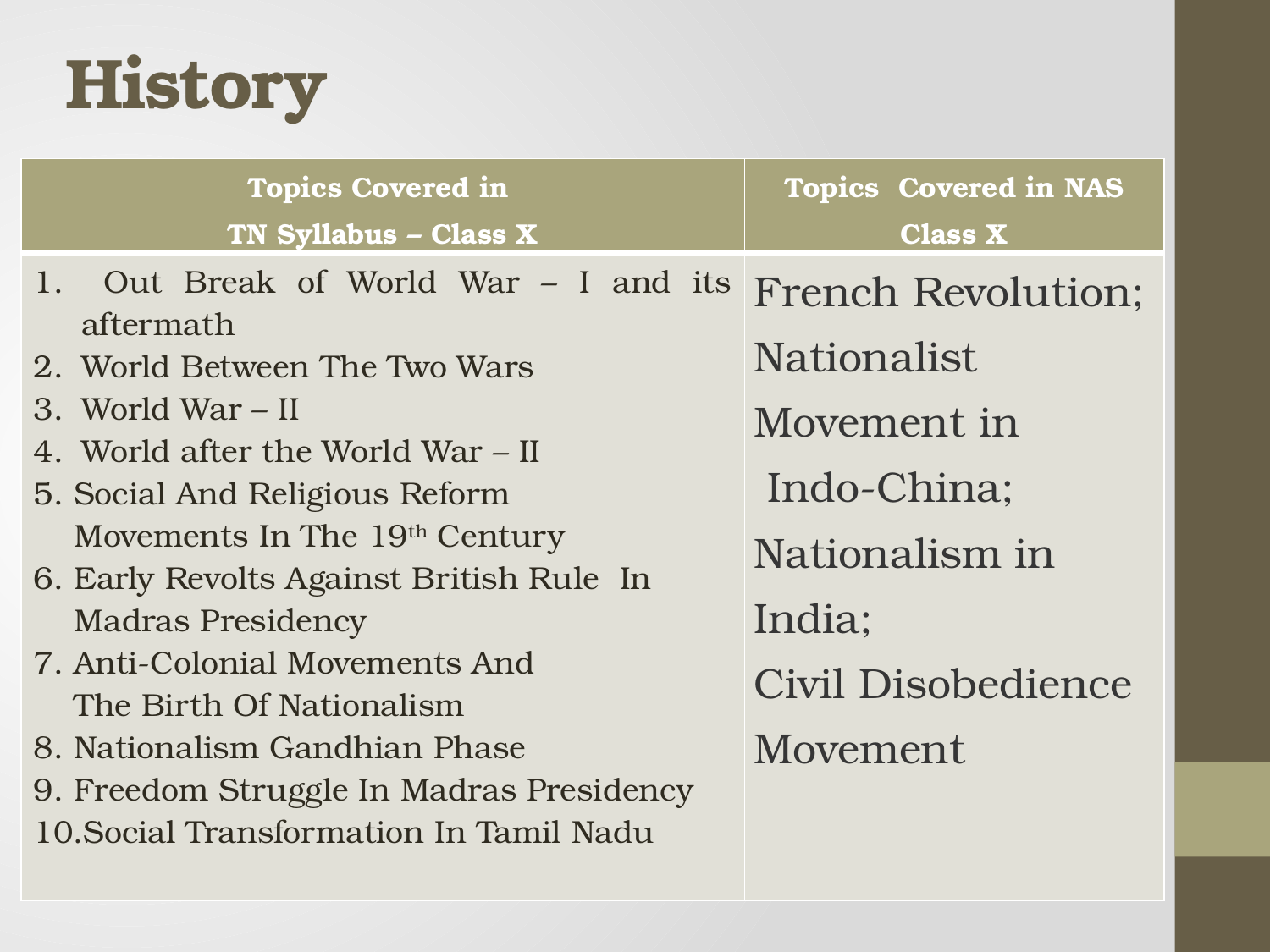

# History
| Topics Covered in TN Syllabus – Class X | Topics Covered in NAS Class X |
| --- | --- |
| Out Break of World War – I and its aftermath World Between The Two Wars World War – II World after the World War – II 5. Social And Religious Reform Movements In The 19th Century 6. Early Revolts Against British Rule In Madras Presidency 7. Anti-Colonial Movements And The Birth Of Nationalism 8. Nationalism Gandhian Phase 9. Freedom Struggle In Madras Presidency 10.Social Transformation In Tamil Nadu | French Revolution; Nationalist Movement in Indo-China; Nationalism in India; Civil Disobedience Movement |